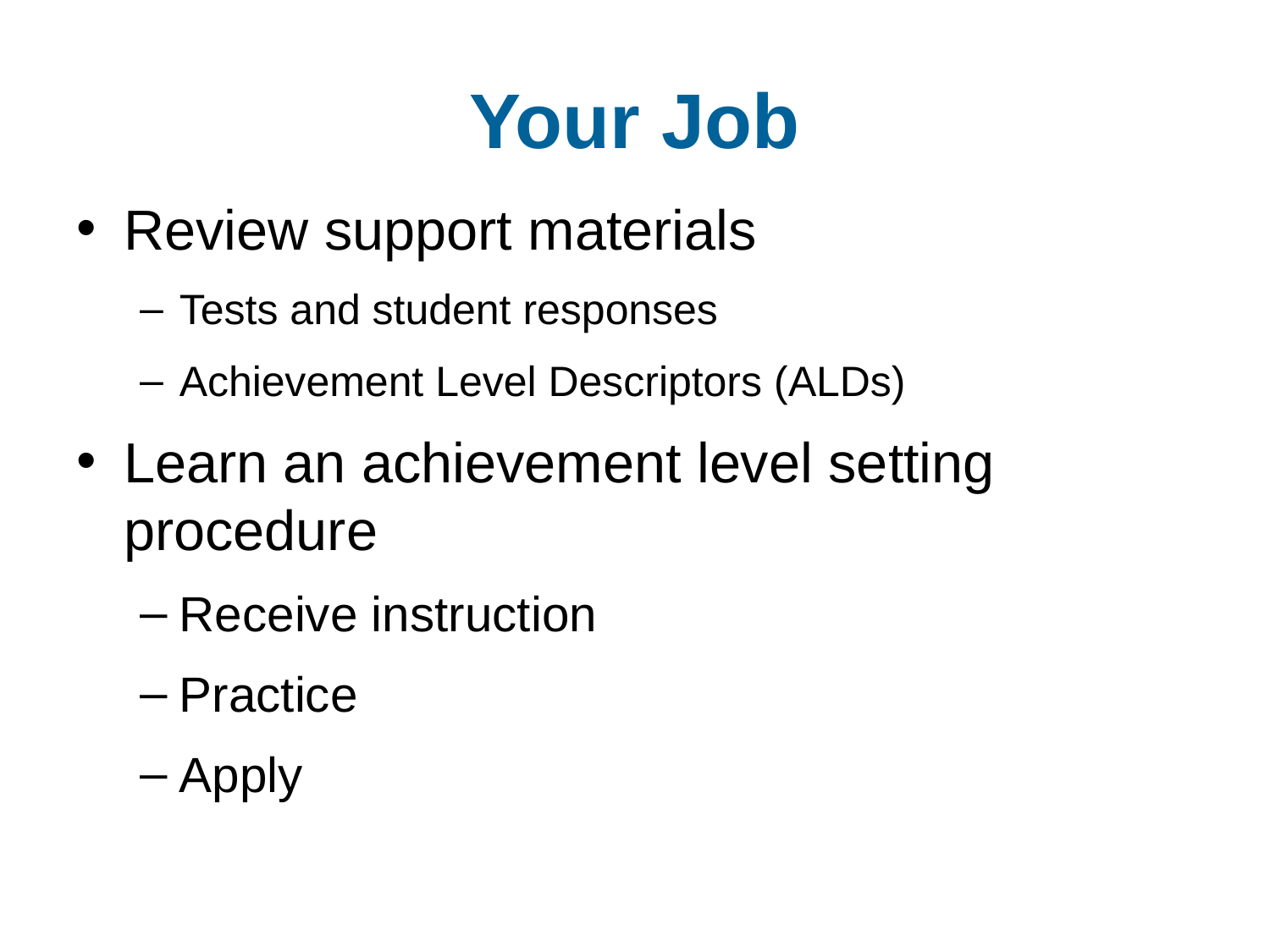

# Your Job
Review support materials
Tests and student responses
Achievement Level Descriptors (ALDs)
Learn an achievement level setting procedure
Receive instruction
Practice
Apply